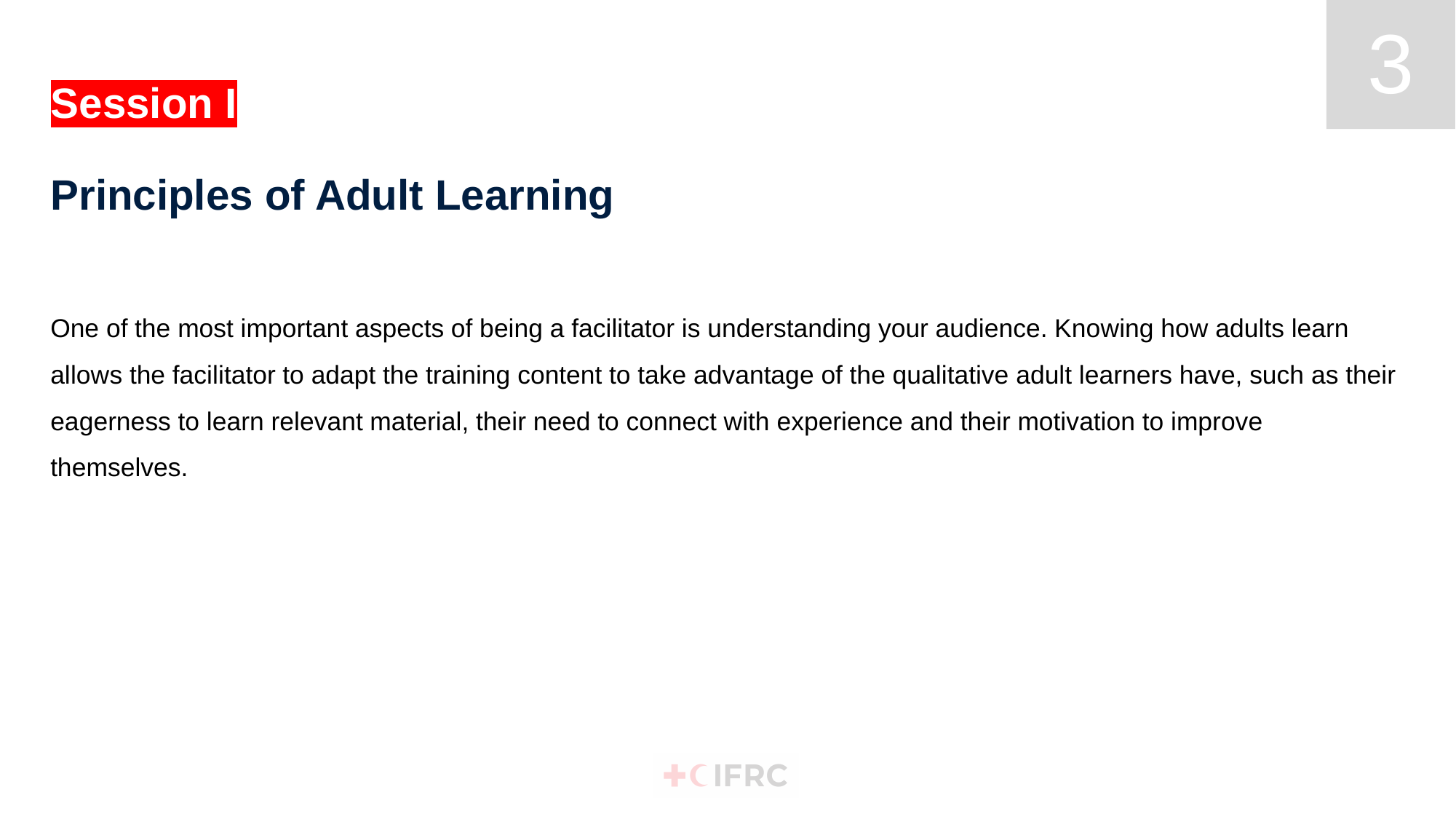

# Session I Principles of Adult Learning
One of the most important aspects of being a facilitator is understanding your audience. Knowing how adults learn allows the facilitator to adapt the training content to take advantage of the qualitative adult learners have, such as their eagerness to learn relevant material, their need to connect with experience and their motivation to improve themselves.